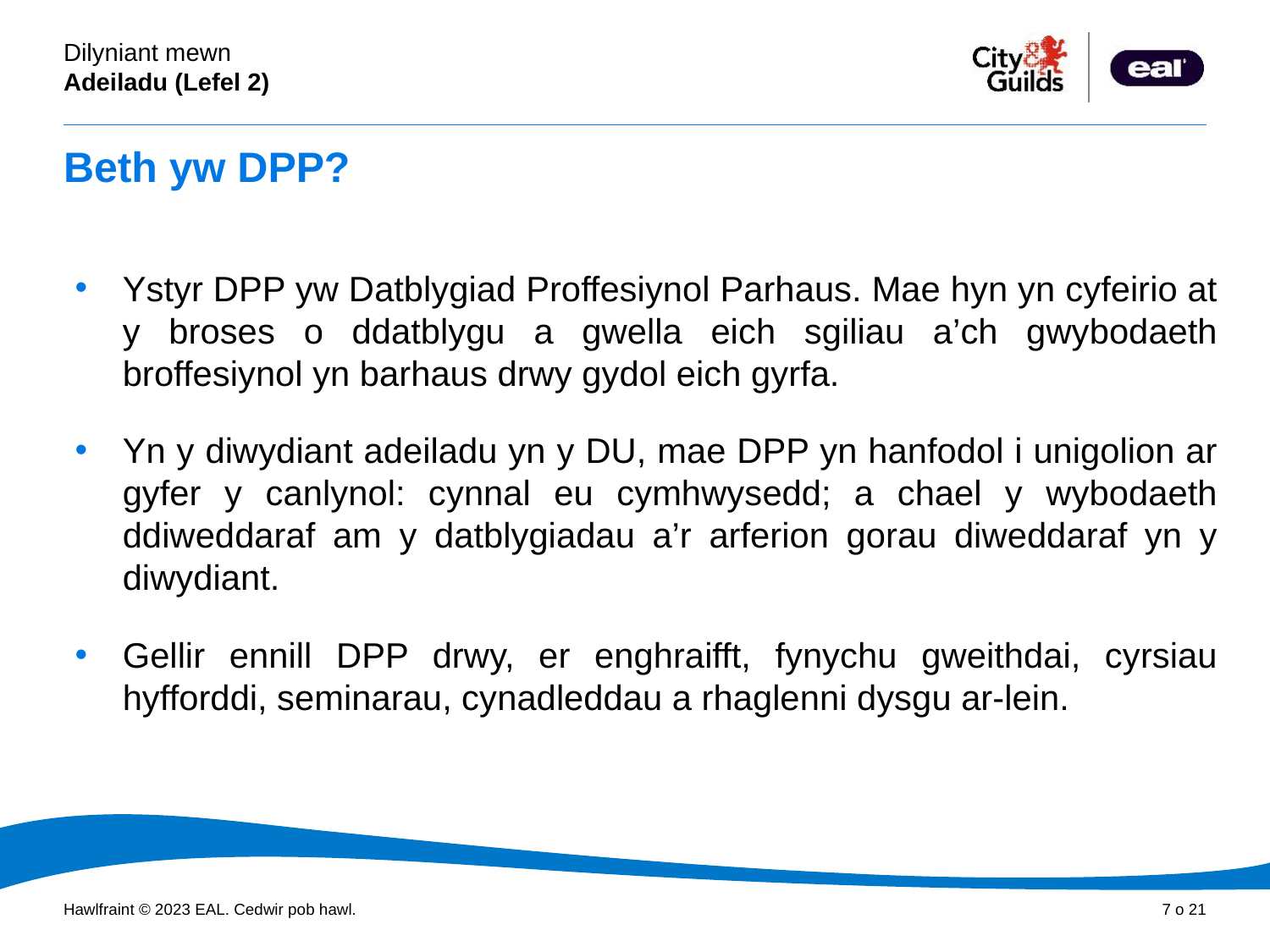

# Beth yw DPP?
Ystyr DPP yw Datblygiad Proffesiynol Parhaus. Mae hyn yn cyfeirio at y broses o ddatblygu a gwella eich sgiliau a’ch gwybodaeth broffesiynol yn barhaus drwy gydol eich gyrfa.
Yn y diwydiant adeiladu yn y DU, mae DPP yn hanfodol i unigolion ar gyfer y canlynol: cynnal eu cymhwysedd; a chael y wybodaeth ddiweddaraf am y datblygiadau a’r arferion gorau diweddaraf yn y diwydiant.
Gellir ennill DPP drwy, er enghraifft, fynychu gweithdai, cyrsiau hyfforddi, seminarau, cynadleddau a rhaglenni dysgu ar-lein.